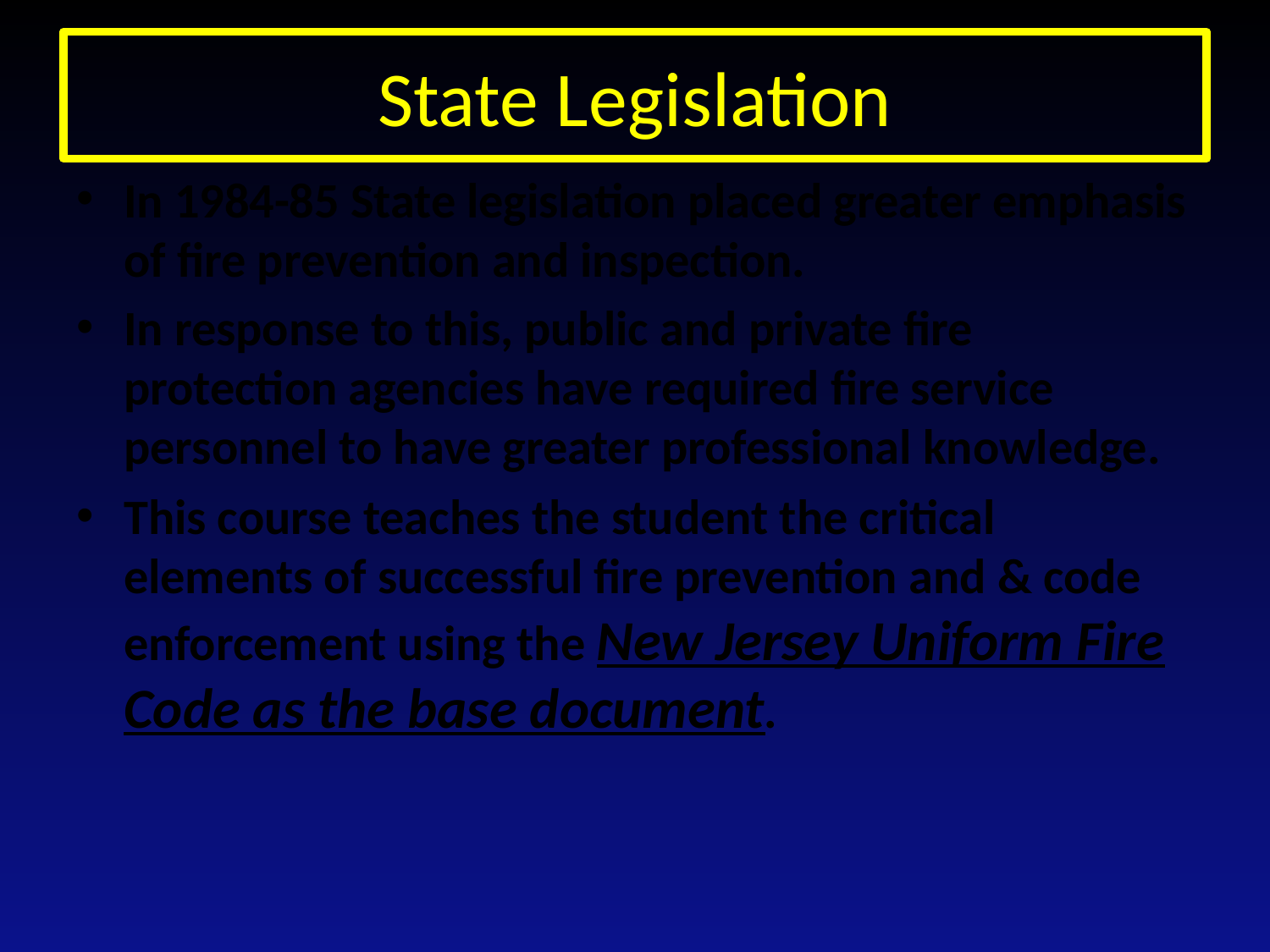

# State Legislation
In 1984-85 State legislation placed greater emphasis of fire prevention and inspection.
In response to this, public and private fire protection agencies have required fire service personnel to have greater professional knowledge.
This course teaches the student the critical elements of successful fire prevention and & code enforcement using the New Jersey Uniform Fire Code as the base document.